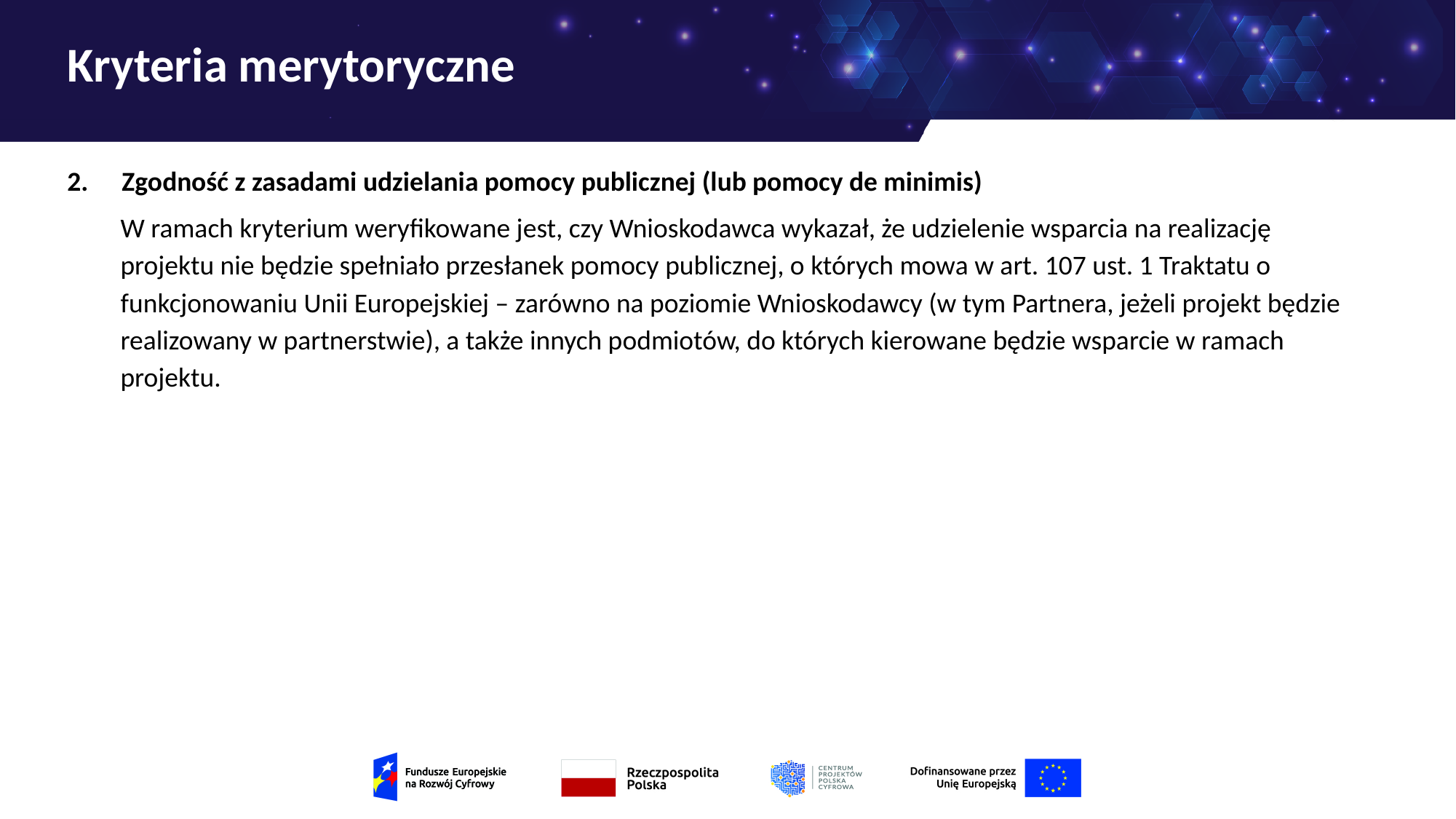

# Kryteria merytoryczne
Zgodność z zasadami udzielania pomocy publicznej (lub pomocy de minimis)
W ramach kryterium weryfikowane jest, czy Wnioskodawca wykazał, że udzielenie wsparcia na realizację projektu nie będzie spełniało przesłanek pomocy publicznej, o których mowa w art. 107 ust. 1 Traktatu o funkcjonowaniu Unii Europejskiej – zarówno na poziomie Wnioskodawcy (w tym Partnera, jeżeli projekt będzie realizowany w partnerstwie), a także innych podmiotów, do których kierowane będzie wsparcie w ramach projektu.